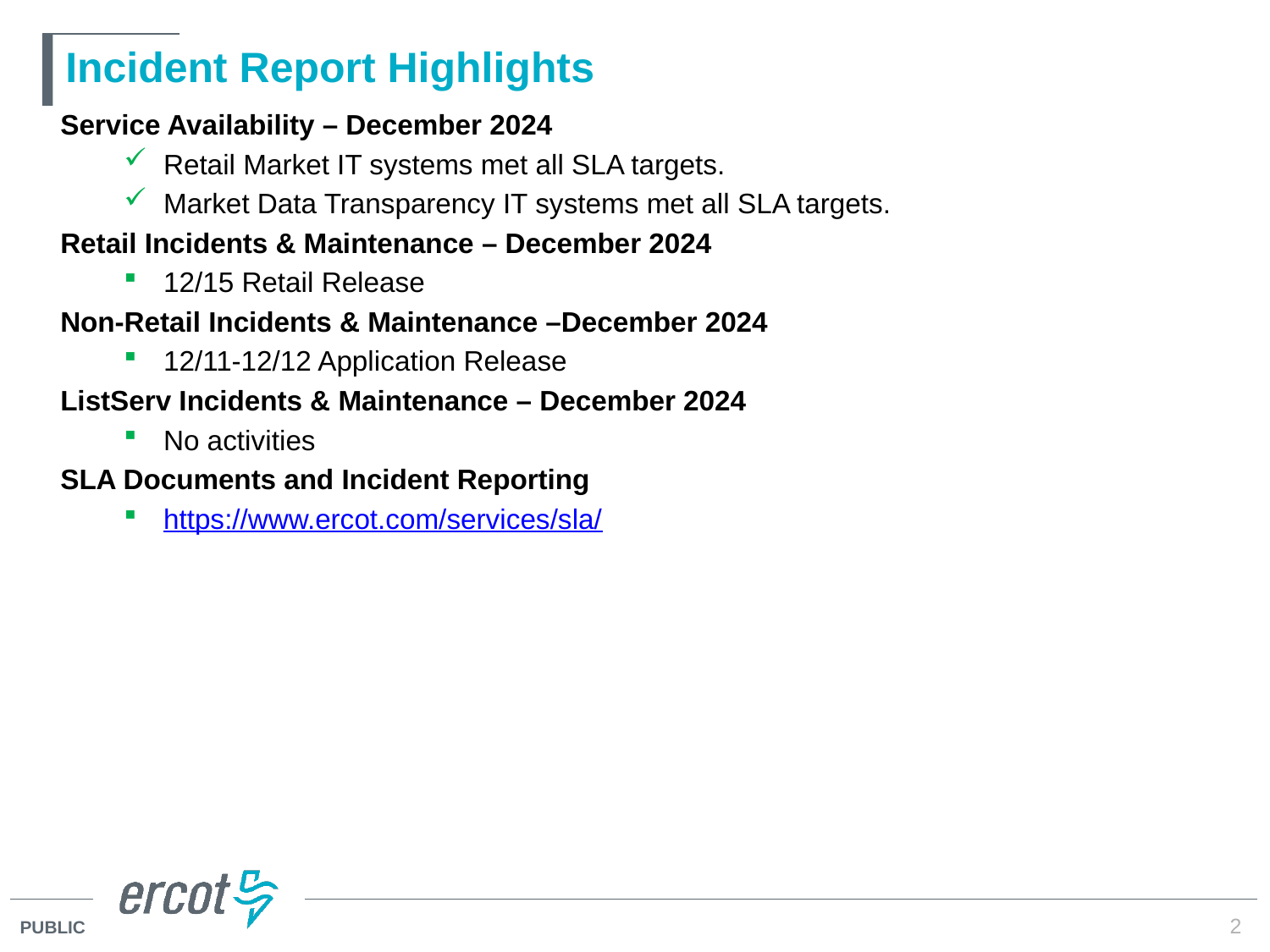

# Incident Report Highlights
Service Availability – December 2024
Retail Market IT systems met all SLA targets.
Market Data Transparency IT systems met all SLA targets.
Retail Incidents & Maintenance – December 2024
12/15 Retail Release
Non-Retail Incidents & Maintenance –December 2024
12/11-12/12 Application Release
ListServ Incidents & Maintenance – December 2024
No activities
SLA Documents and Incident Reporting
https://www.ercot.com/services/sla/

2